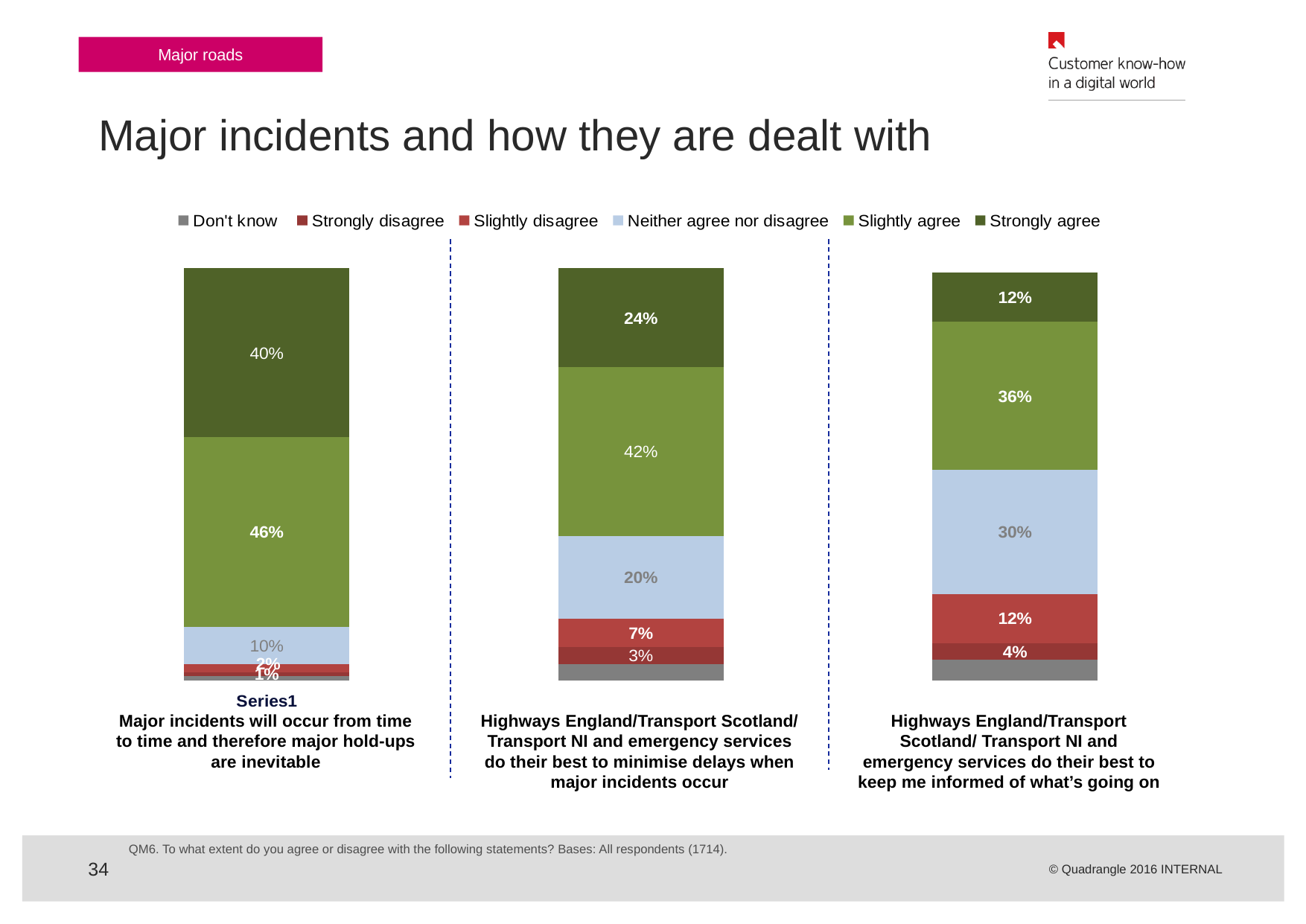

Major roads
Major incidents and how they are dealt with

### Chart

| Category | Don't know  | Strongly disagree | Slightly disagree | Neither agree nor disagree | Slightly agree | Strongly agree |
|---|---|---|---|---|---|---|
|  | 0.010000000000000005 | 0.010000000000000005 | 0.02000000000000001 | 0.09000000000000002 | 0.46 | 0.4100000000000003 |
|  | 0.04000000000000002 | 0.04000000000000002 | 0.07000000000000002 | 0.2 | 0.4100000000000003 | 0.2400000000000002 |
|  | 0.05 | 0.04000000000000002 | 0.12000000000000002 | 0.3000000000000003 | 0.3600000000000003 | 0.12000000000000002 |
Major incidents will occur from time to time and therefore major hold-ups are inevitable
Highways England/Transport Scotland/ Transport NI and emergency services do their best to minimise delays when major incidents occur
Highways England/Transport Scotland/ Transport NI and emergency services do their best to keep me informed of what’s going on
QM6. To what extent do you agree or disagree with the following statements? Bases: All respondents (1714).